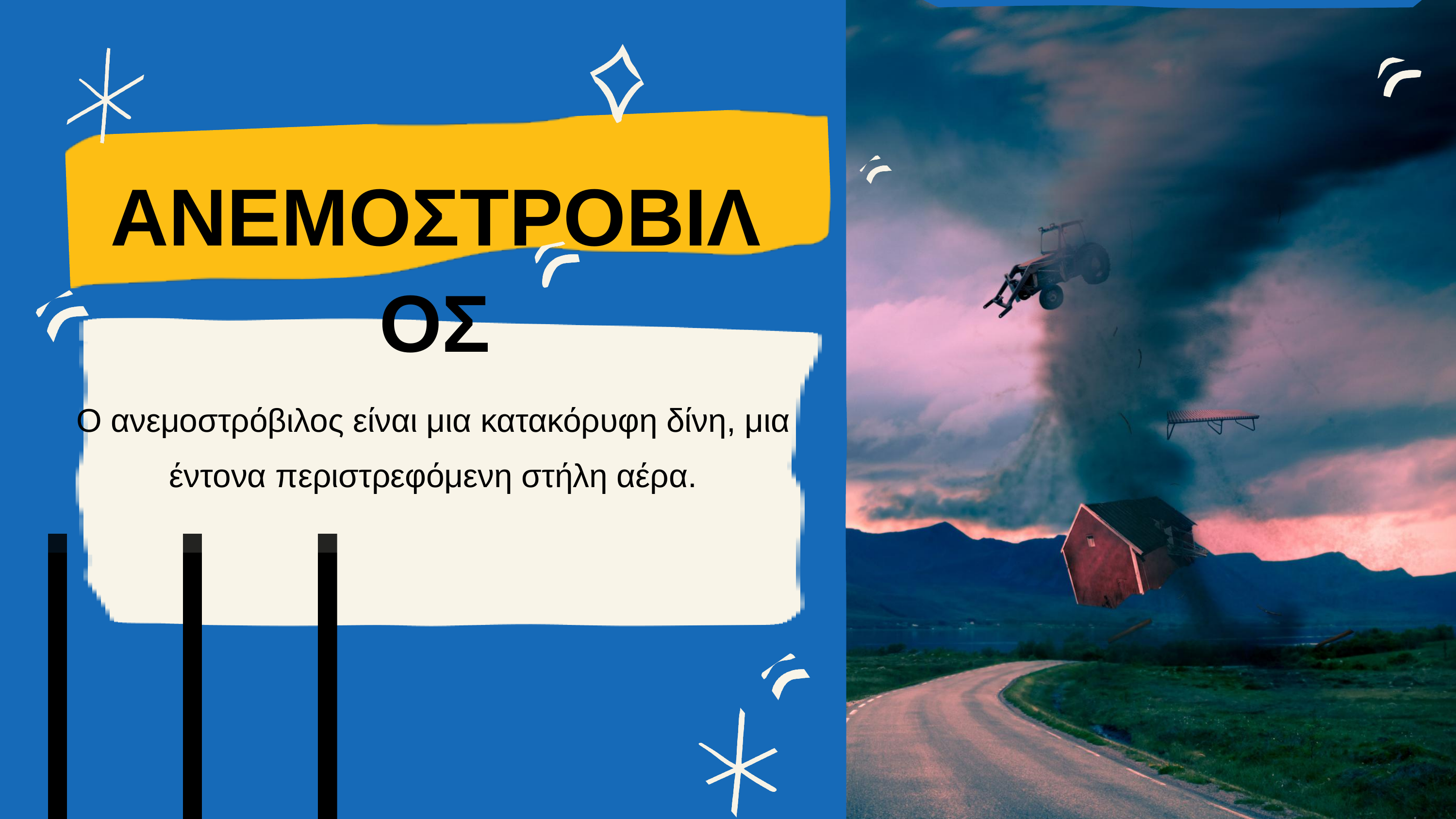

ΑΝΕΜΟΣΤΡΟΒΙΛΟΣ

Ο ανεμοστρόβιλος είναι μια κατακόρυφη δίνη, μια έντονα περιστρεφόμενη στήλη αέρα.